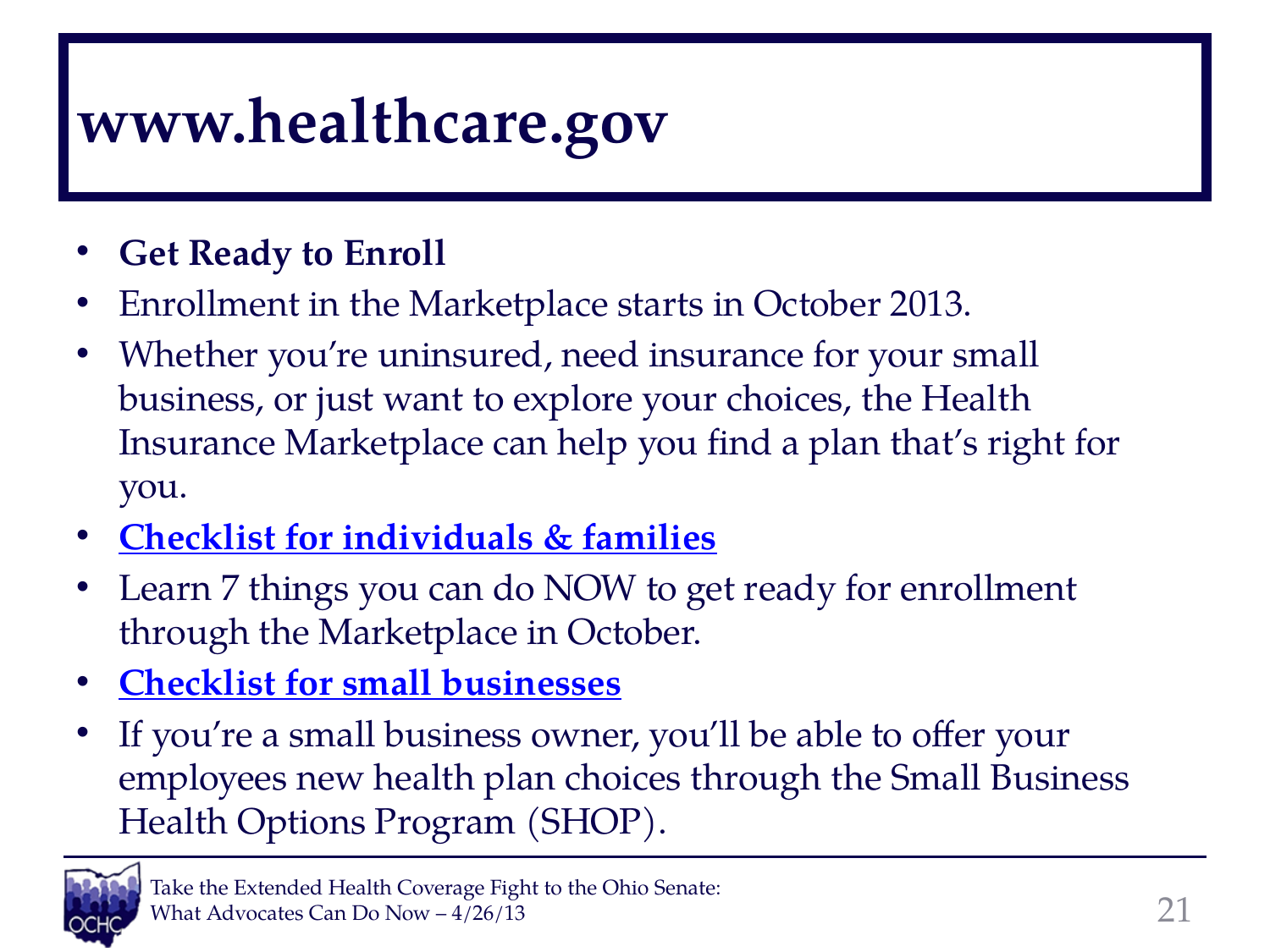

# www.healthcare.gov
Get Ready to Enroll
Enrollment in the Marketplace starts in October 2013.
Whether you’re uninsured, need insurance for your small business, or just want to explore your choices, the Health Insurance Marketplace can help you find a plan that’s right for you.
Checklist for individuals & families
Learn 7 things you can do NOW to get ready for enrollment through the Marketplace in October.
Checklist for small businesses
If you’re a small business owner, you’ll be able to offer your employees new health plan choices through the Small Business Health Options Program (SHOP).

21